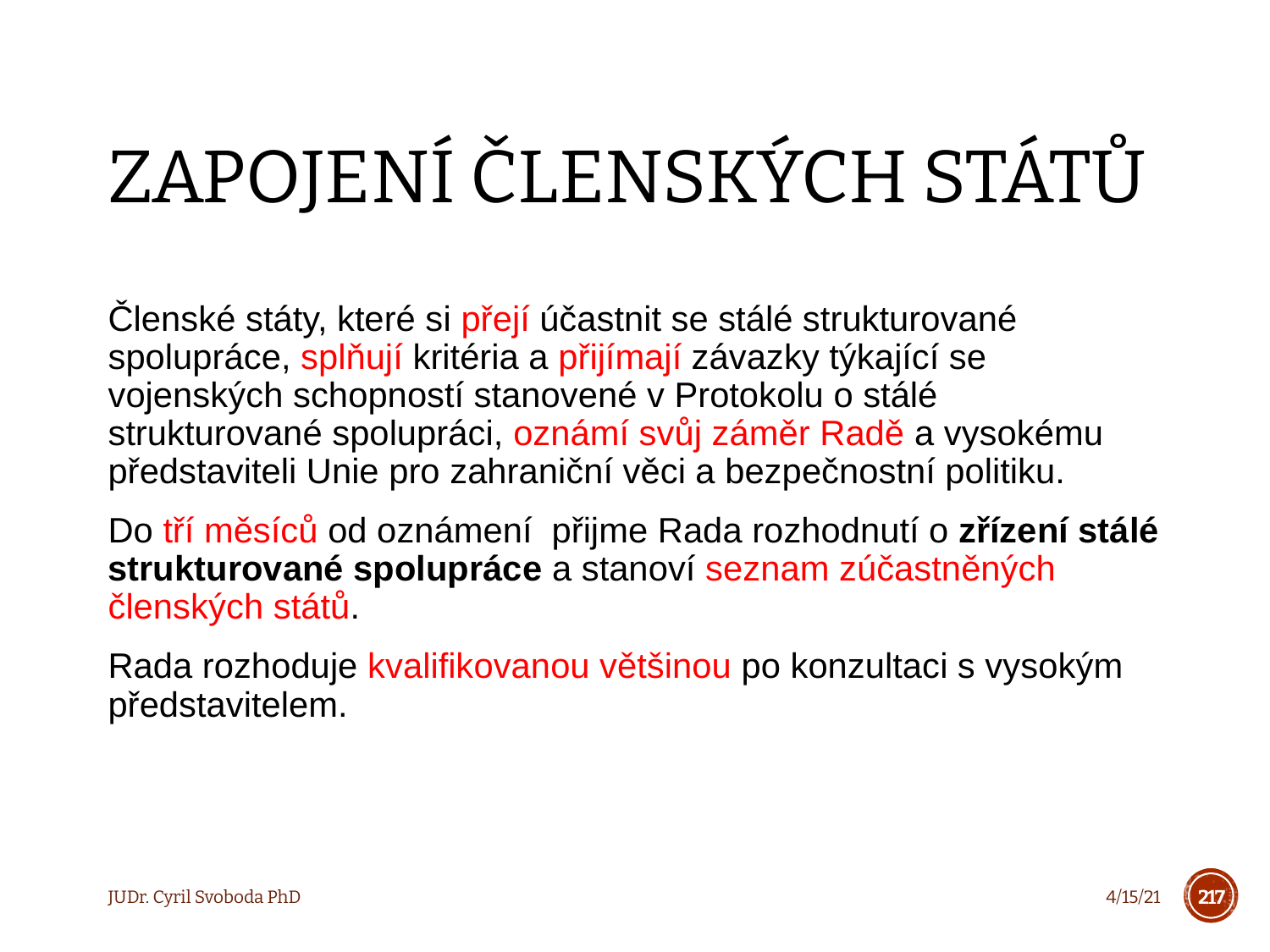

# Zapojení členských států
Členské státy, které si přejí účastnit se stálé strukturované spolupráce, splňují kritéria a přijímají závazky týkající se vojenských schopností stanovené v Protokolu o stálé strukturované spolupráci, oznámí svůj záměr Radě a vysokému představiteli Unie pro zahraniční věci a bezpečnostní politiku.
Do tří měsíců od oznámení  přijme Rada rozhodnutí o zřízení stálé strukturované spolupráce a stanoví seznam zúčastněných členských států.
Rada rozhoduje kvalifikovanou většinou po konzultaci s vysokým představitelem.
JUDr. Cyril Svoboda PhD
4/15/21
217